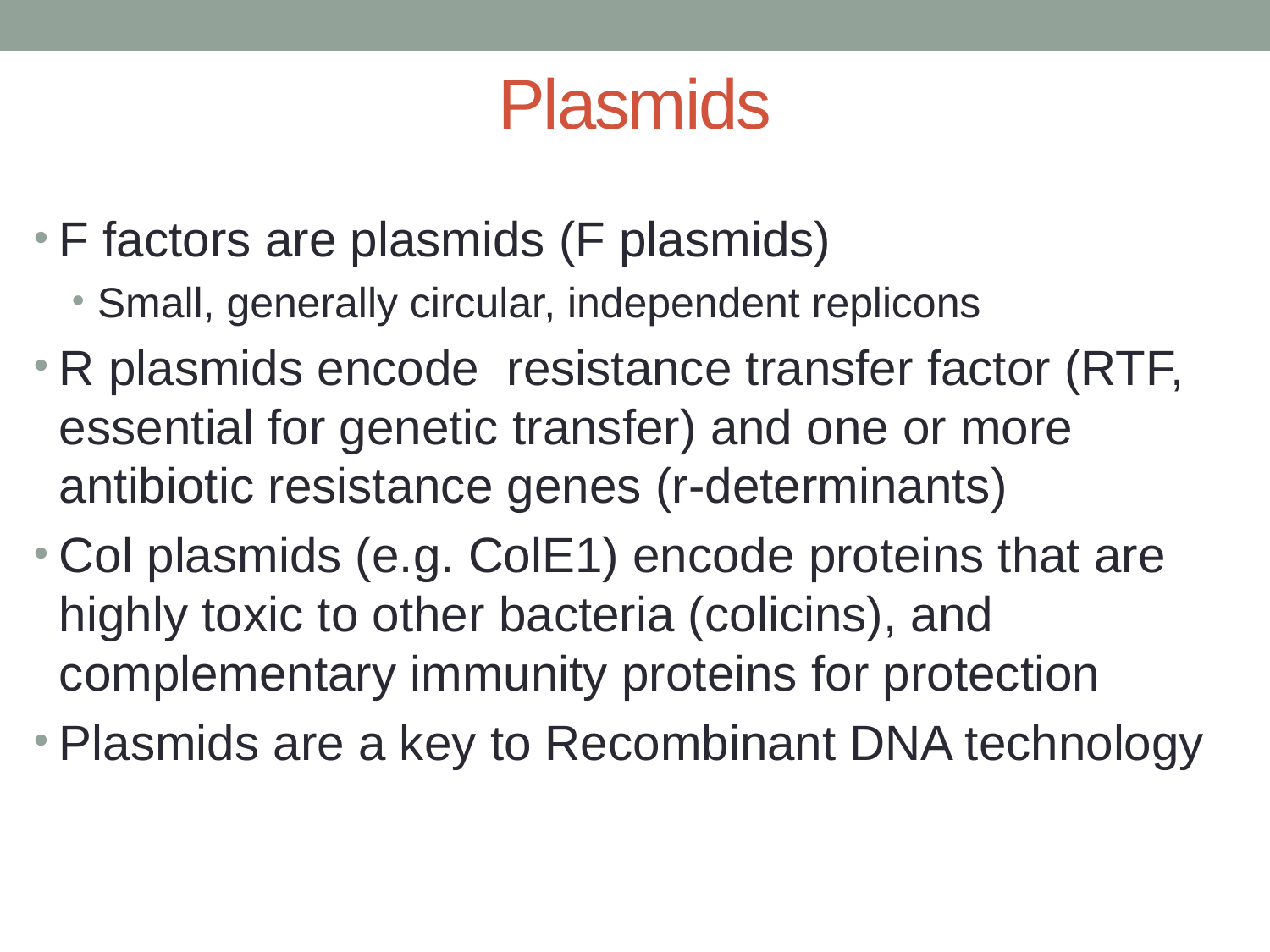

# Plasmids
F factors are plasmids (F plasmids)
Small, generally circular, independent replicons
R plasmids encode  resistance transfer factor (RTF, essential for genetic transfer) and one or more antibiotic resistance genes (r-determinants)
Col plasmids (e.g. ColE1) encode proteins that are highly toxic to other bacteria (colicins), and complementary immunity proteins for protection
Plasmids are a key to Recombinant DNA technology